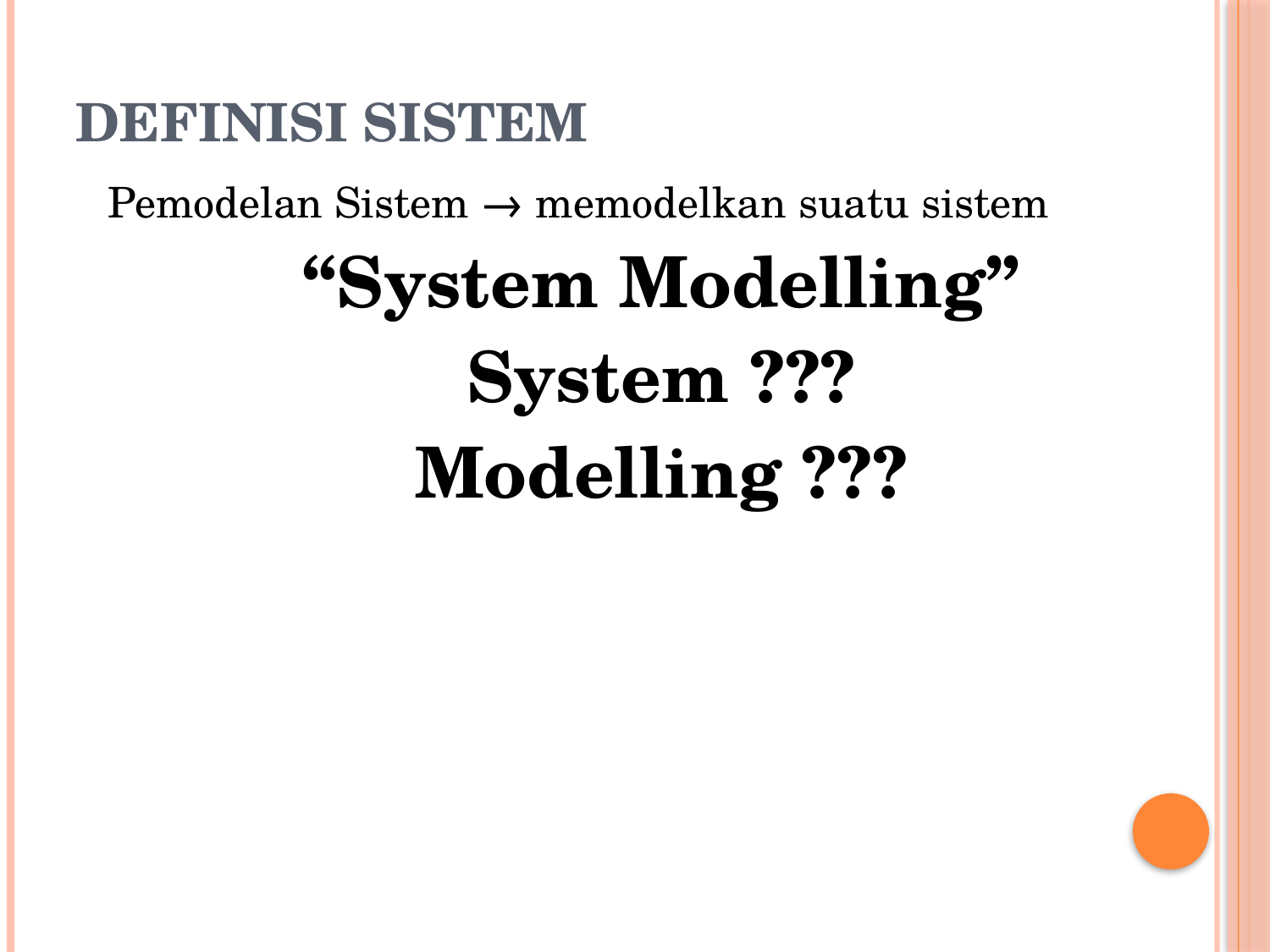

# Definisi Sistem
Pemodelan Sistem → memodelkan suatu sistem
“System Modelling”
System ???
Modelling ???